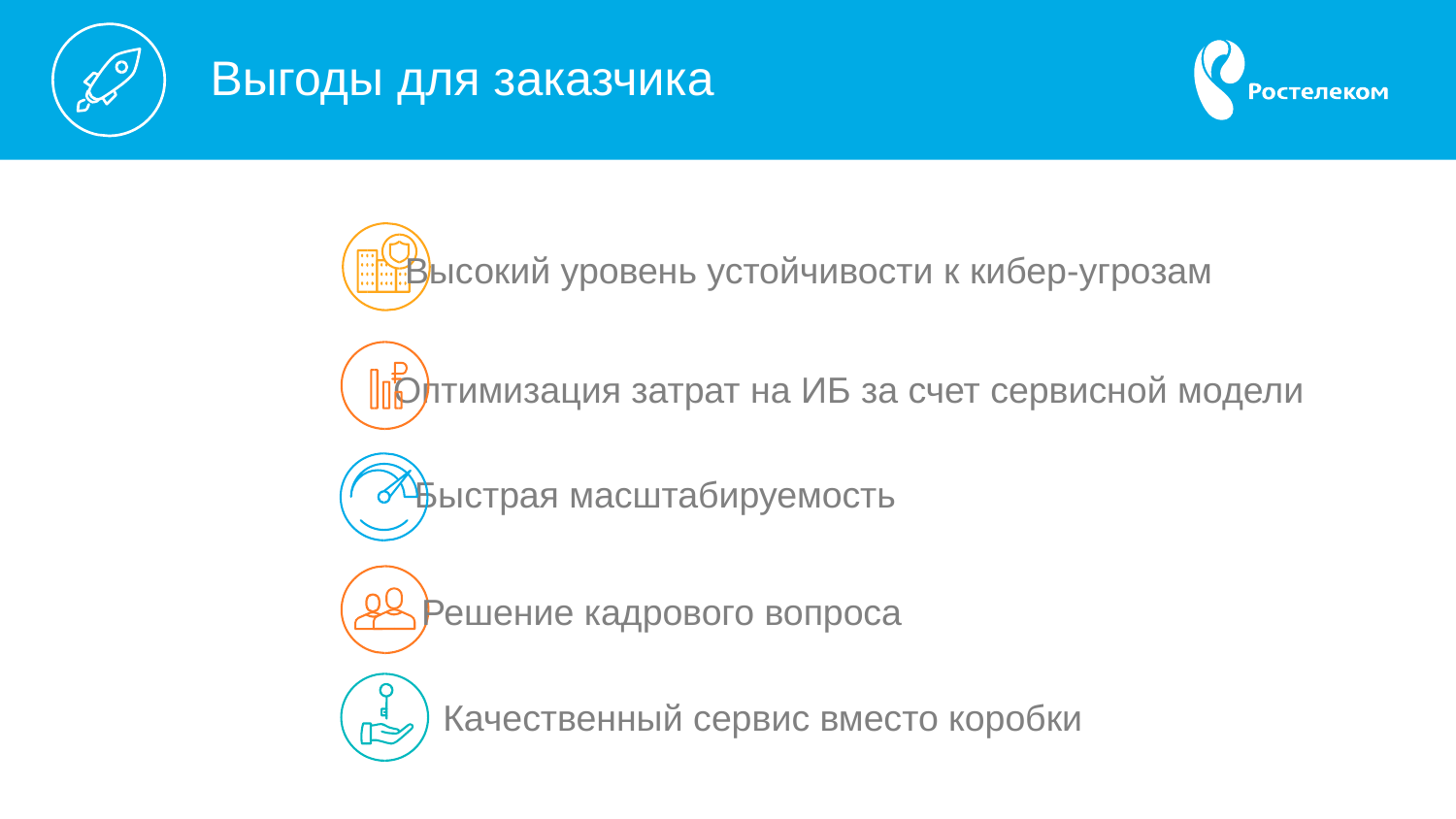

# Выгоды для заказчика

Высокий уровень устойчивости к кибер-угрозам

Оптимизация затрат на ИБ за счет сервисной модели

Быстрая масштабируемость

Решение кадрового вопроса

Качественный сервис вместо коробки